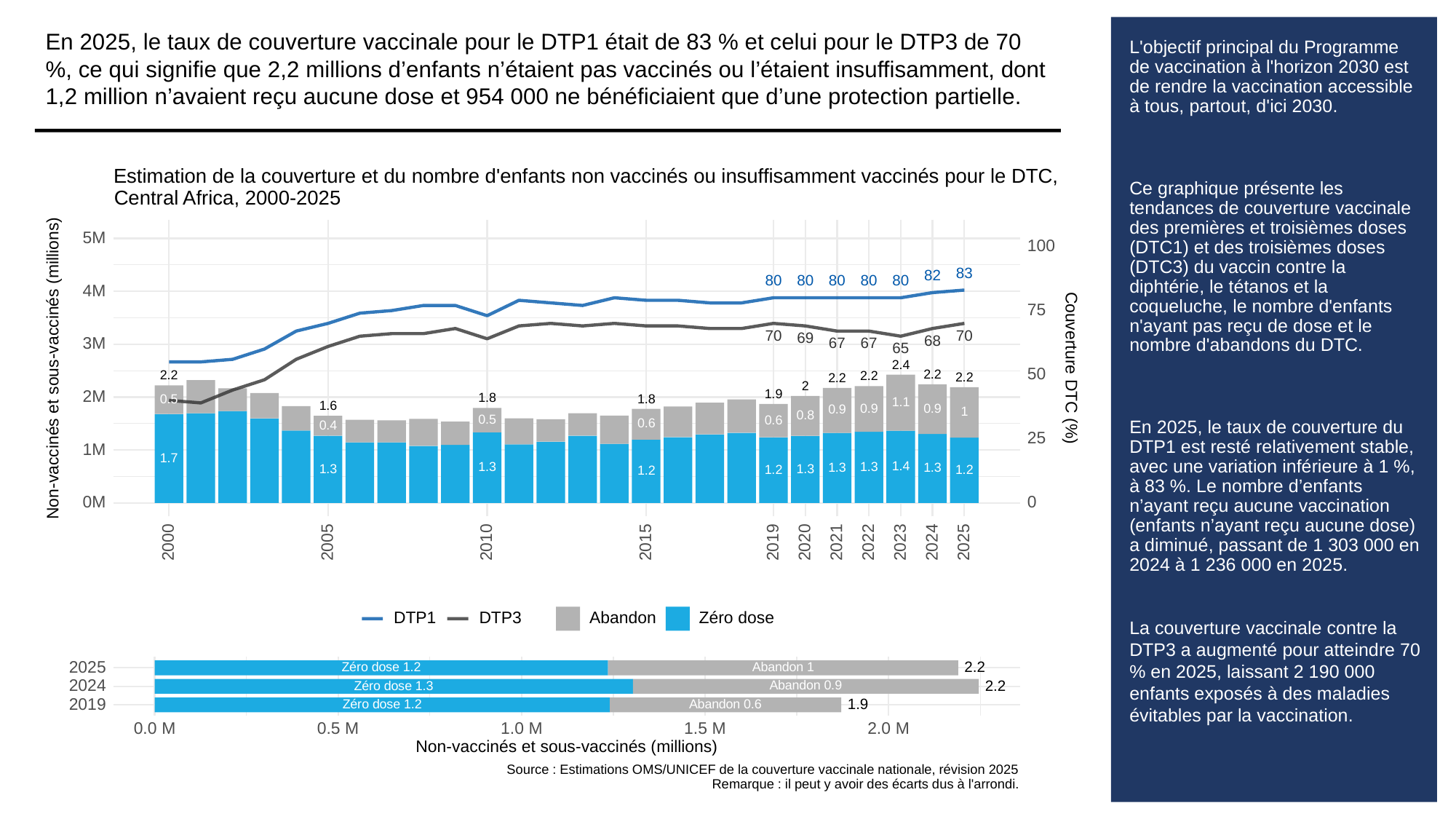

En 2025, le taux de couverture vaccinale pour le DTP1 était de 83 % et celui pour le DTP3 de 70 %, ce qui signifie que 2,2 millions d’enfants n’étaient pas vaccinés ou l’étaient insuffisamment, dont 1,2 million n’avaient reçu aucune dose et 954 000 ne bénéficiaient que d’une protection partielle.
# L'objectif principal du Programme de vaccination à l'horizon 2030 est de rendre la vaccination accessible à tous, partout, d'ici 2030.

Ce graphique présente les tendances de couverture vaccinale des premières et troisièmes doses (DTC1) et des troisièmes doses (DTC3) du vaccin contre la diphtérie, le tétanos et la coqueluche, le nombre d'enfants n'ayant pas reçu de dose et le nombre d'abandons du DTC.

En 2025, le taux de couverture du DTP1 est resté relativement stable, avec une variation inférieure à 1 %, à 83 %. Le nombre d’enfants n’ayant reçu aucune vaccination (enfants n’ayant reçu aucune dose) a diminué, passant de 1 303 000 en 2024 à 1 236 000 en 2025.

La couverture vaccinale contre la DTP3 a augmenté pour atteindre 70 % en 2025, laissant 2 190 000 enfants exposés à des maladies évitables par la vaccination.

Estimation de la couverture et du nombre d'enfants non vaccinés ou insuffisamment vaccinés pour le DTC,
Central Africa, 2000-2025

5M

100

83
82
80
80
80
80
80
4M

75

70
70
69
68
3M
67
67
65

Non-vaccinés et sous-vaccinés (millions)
Couverture DTC (%)
2.4
50
2.2

2.2
2.2
2.2
2.2

2

1.9
2M

1.8
1.8
0.5

1.1

1.6

0.9
0.9
0.9

1

0.8

0.5

0.6

0.6

0.4

25

1M

1.7
1.4
1.3
1.3
1.3
1.3
1.3
1.3
1.2
1.2
1.2

0M
0

2023
2000
2005
2010
2015
2019
2020
2021
2022
2024
2025

DTP3
Zéro dose
Abandon
DTP1

2025
2.2
Zéro dose 1.2
Abandon 1

2024
2.2
Zéro dose 1.3
Abandon 0.9

2019
1.9
Zéro dose 1.2
Abandon 0.6

0.0 M
0.5 M
1.0 M
1.5 M
2.0 M
Non-vaccinés et sous-vaccinés (millions)
Source : Estimations OMS/UNICEF de la couverture vaccinale nationale, révision 2025
Remarque : il peut y avoir des écarts dus à l'arrondi.